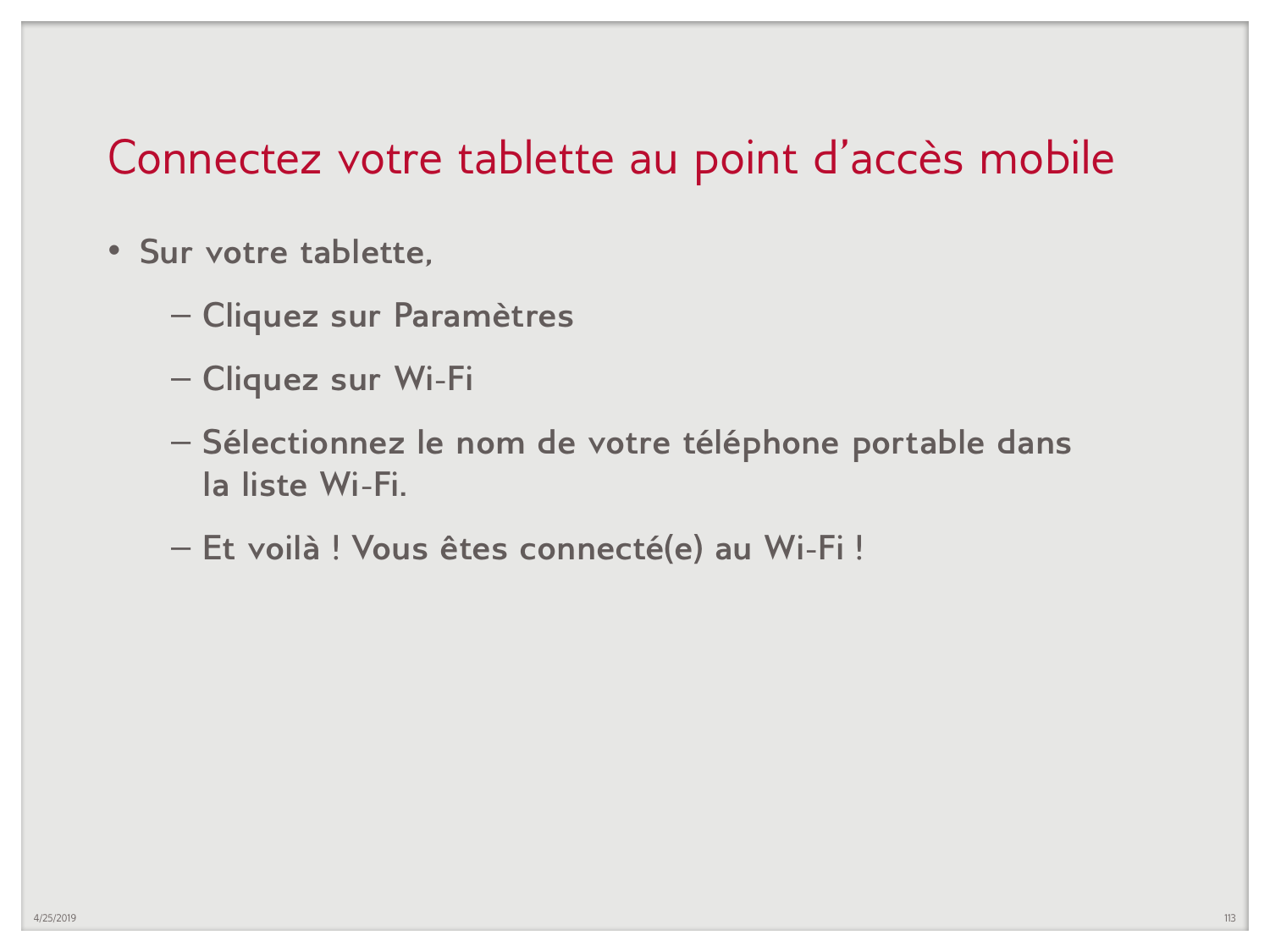

# Connectez votre tablette au point d’accès mobile
Sur votre tablette,
Cliquez sur Paramètres
Cliquez sur Wi-Fi
Sélectionnez le nom de votre téléphone portable dans
la liste Wi-Fi.
Et voilà ! Vous êtes connecté(e) au Wi-Fi !

4/25/2019
113